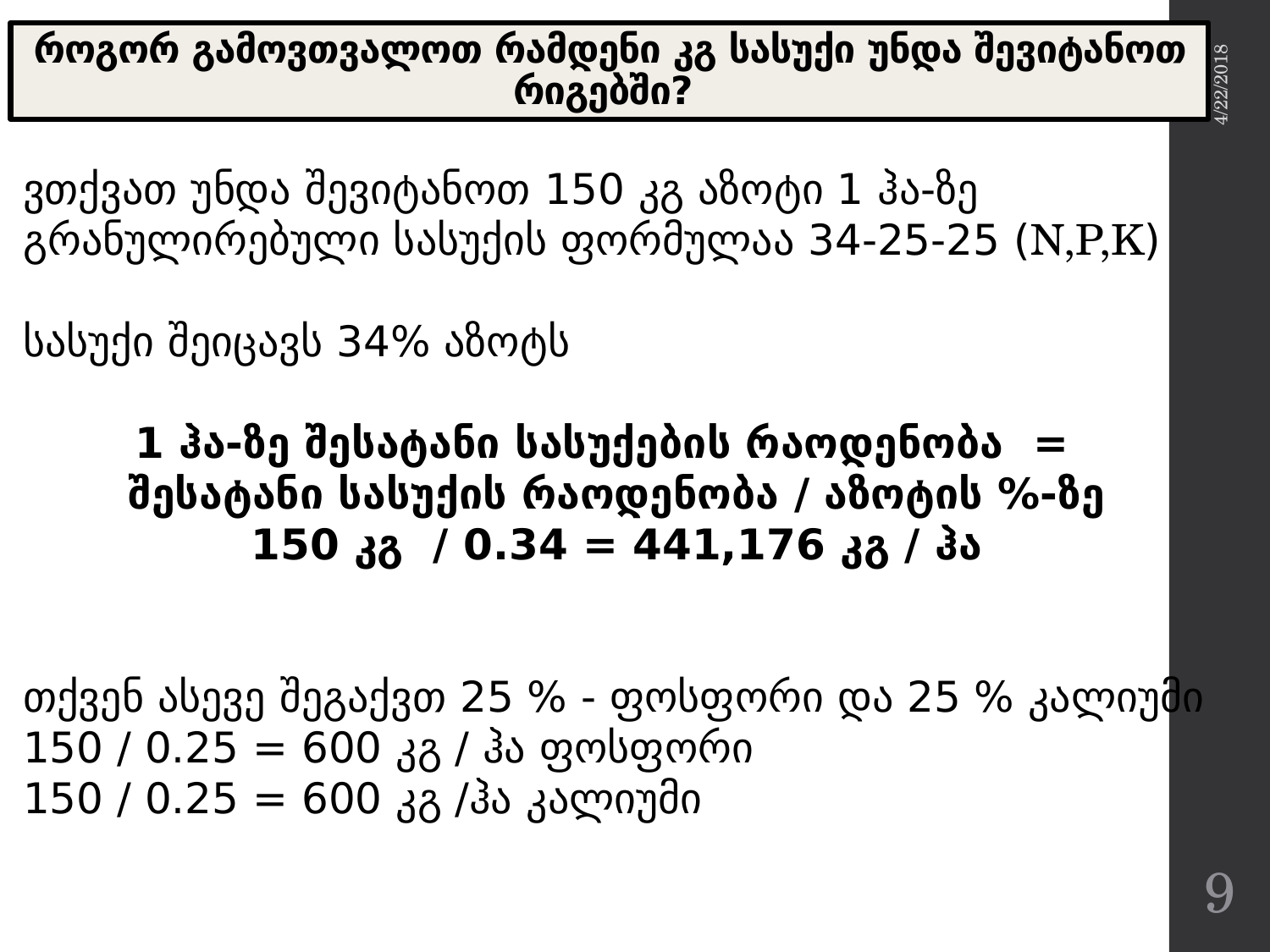

# როგორ გამოვთვალოთ რამდენი კგ სასუქი უნდა შევიტანოთ რიგებში?
4/22/2018
ვთქვათ უნდა შევიტანოთ 150 კგ აზოტი 1 ჰა-ზე
გრანულირებული სასუქის ფორმულაა 34-25-25 (N,P,K)

სასუქი შეიცავს 34% აზოტს

1 ჰა-ზე შესატანი სასუქების რაოდენობა  =
შესატანი სასუქის რაოდენობა / აზოტის %-ზე
150 კგ  / 0.34 = 441,176 კგ / ჰა

თქვენ ასევე შეგაქვთ 25 % - ფოსფორი და 25 % კალიუმი
150 / 0.25 = 600 კგ / ჰა ფოსფორი
150 / 0.25 = 600 კგ /ჰა კალიუმი

9